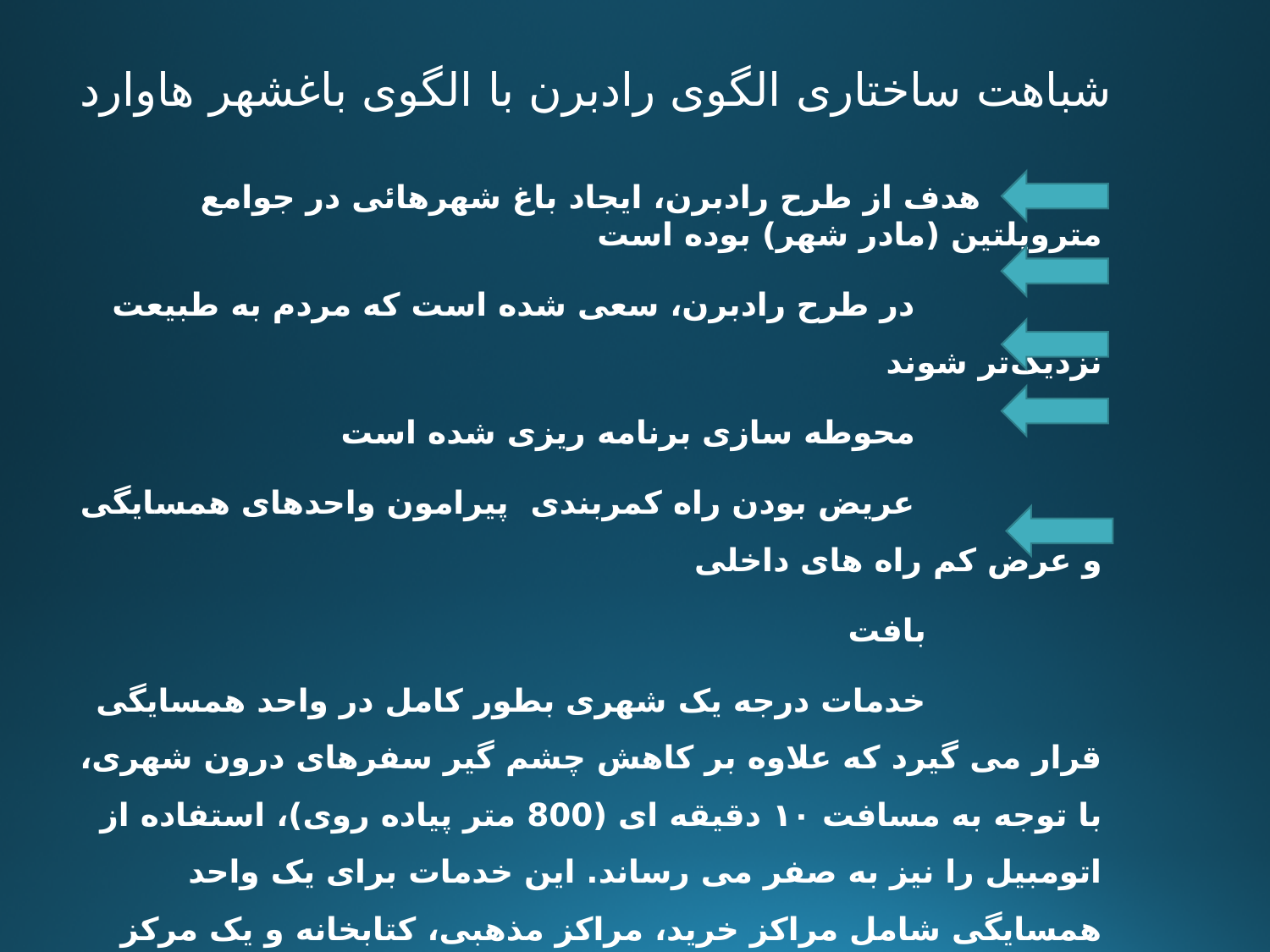

# شباهت ساختاری الگوی رادبرن با الگوی باغشهر هاوارد
           هدف از طرح رادبرن، ايجاد باغ شهرهائى در جوامع متروپلتين (مادر شهر) بوده است
                 در طرح رادبرن، سعى شده است که مردم به طبيعت نزديک‌تر شوند
                 محوطه‌ سازى برنامه‌ ريزى شده است
                 عریض بودن راه کمربندی  پیرامون واحدهای همسایگی و عرض کم راه های داخلی
                بافت
                خدمات درجه یک شهری بطور کامل در واحد همسایگی قرار می گیرد که علاوه بر کاهش چشم گیر سفرهای درون شهری، با توجه به مسافت ۱۰ دقیقه ای (800 متر پیاده روی)، استفاده از اتومبیل را نیز به صفر می رساند. این خدمات برای یک واحد همسایگی شامل مراکز خرید، مراکز مذهبی، کتابخانه و یک مرکز اجتماعی می شود.